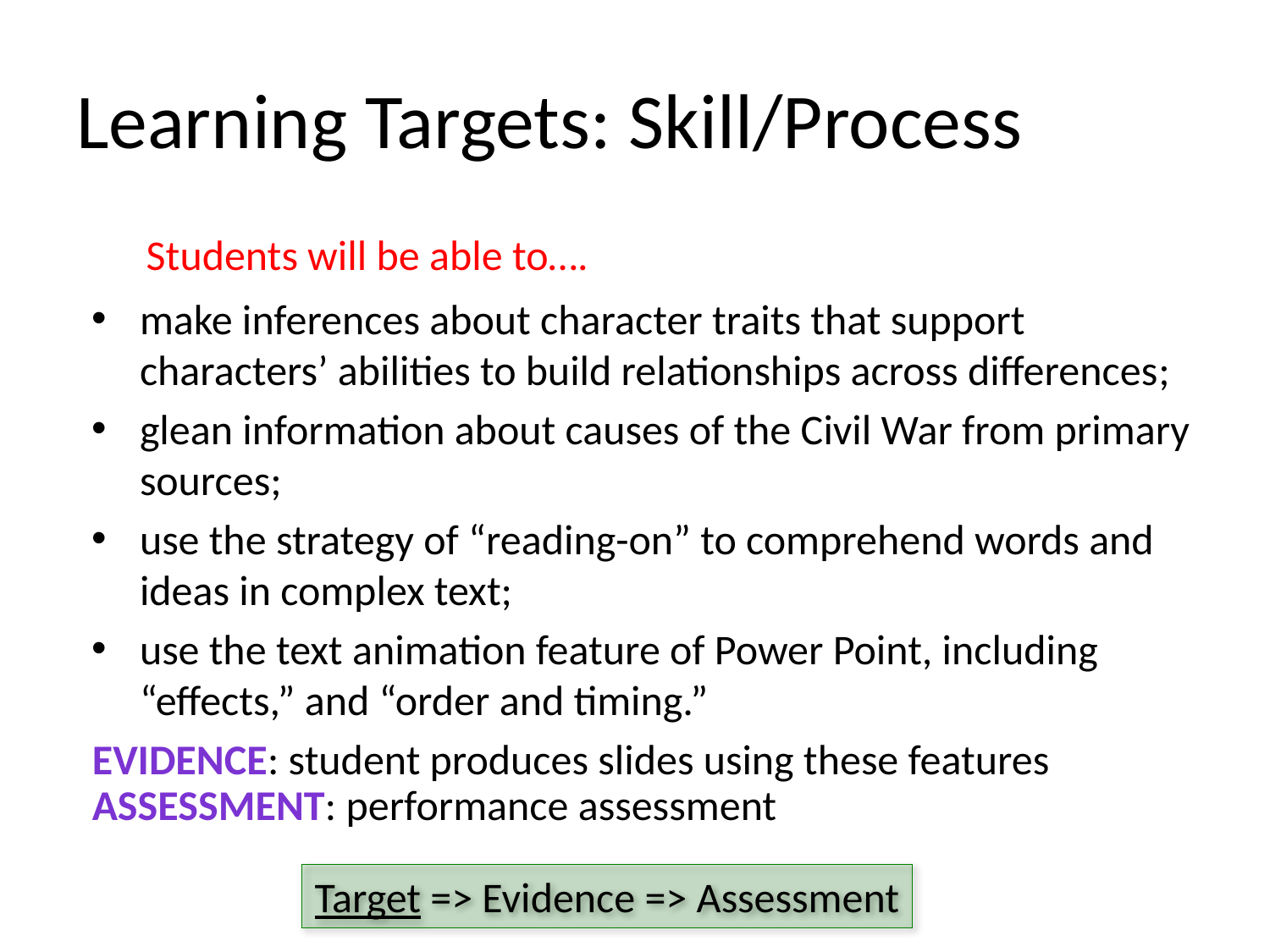

# Learning Targets: Skill/Process
Students will be able to….
make inferences about character traits that support characters’ abilities to build relationships across differences;
glean information about causes of the Civil War from primary sources;
use the strategy of “reading-on” to comprehend words and ideas in complex text;
use the text animation feature of Power Point, including “effects,” and “order and timing.”
evidence: student produces slides using these features
assessment: performance assessment
Target => Evidence => Assessment